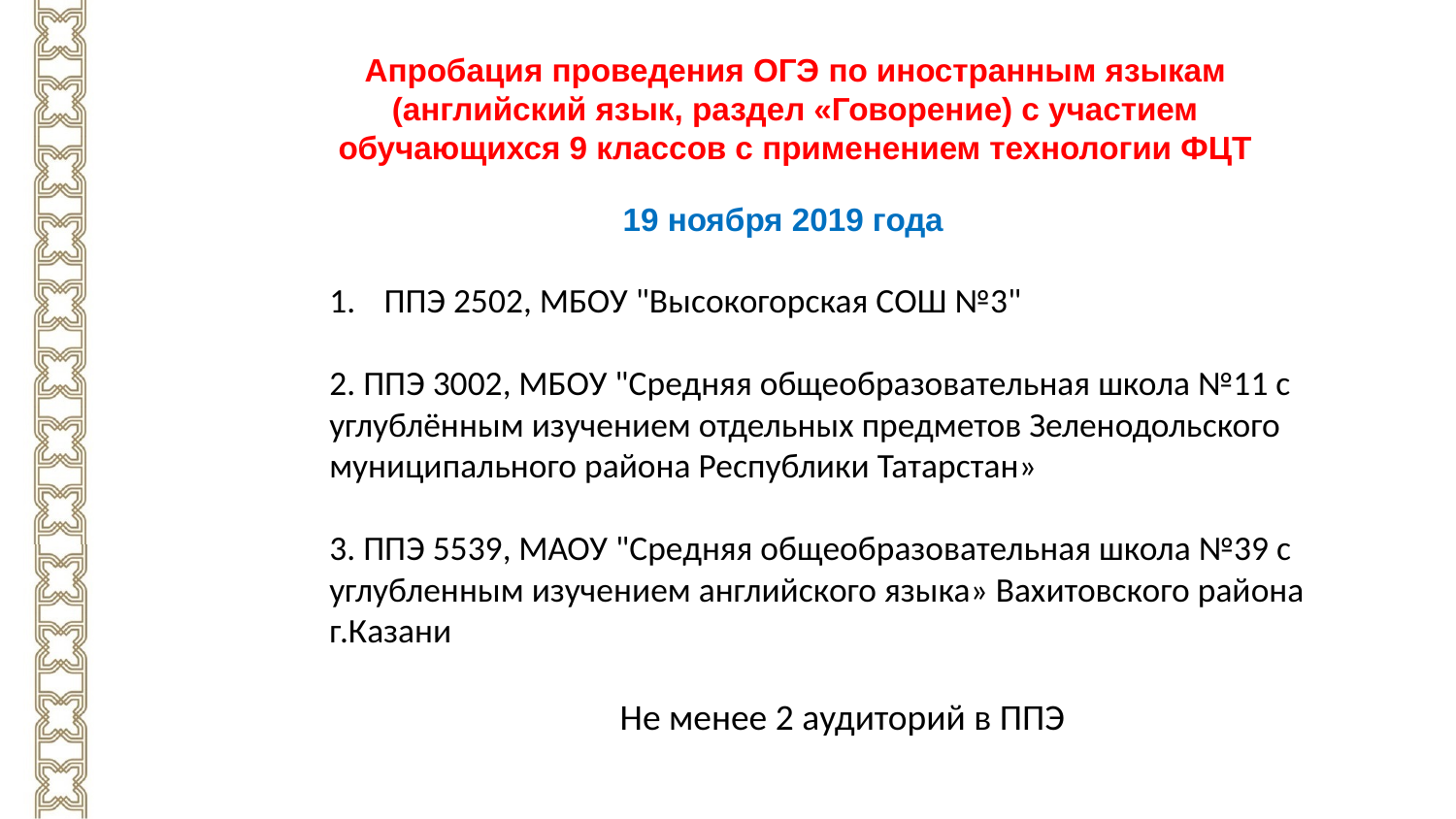

Апробация проведения ОГЭ по иностранным языкам (английский язык, раздел «Говорение) с участием обучающихся 9 классов с применением технологии ФЦТ
19 ноября 2019 года
ППЭ 2502, МБОУ "Высокогорская СОШ №3"

2. ППЭ 3002, МБОУ "Средняя общеобразовательная школа №11 с углублённым изучением отдельных предметов Зеленодольского муниципального района Республики Татарстан»

3. ППЭ 5539, МАОУ "Средняя общеобразовательная школа №39 с углубленным изучением английского языка» Вахитовского района г.Казани

Не менее 2 аудиторий в ППЭ